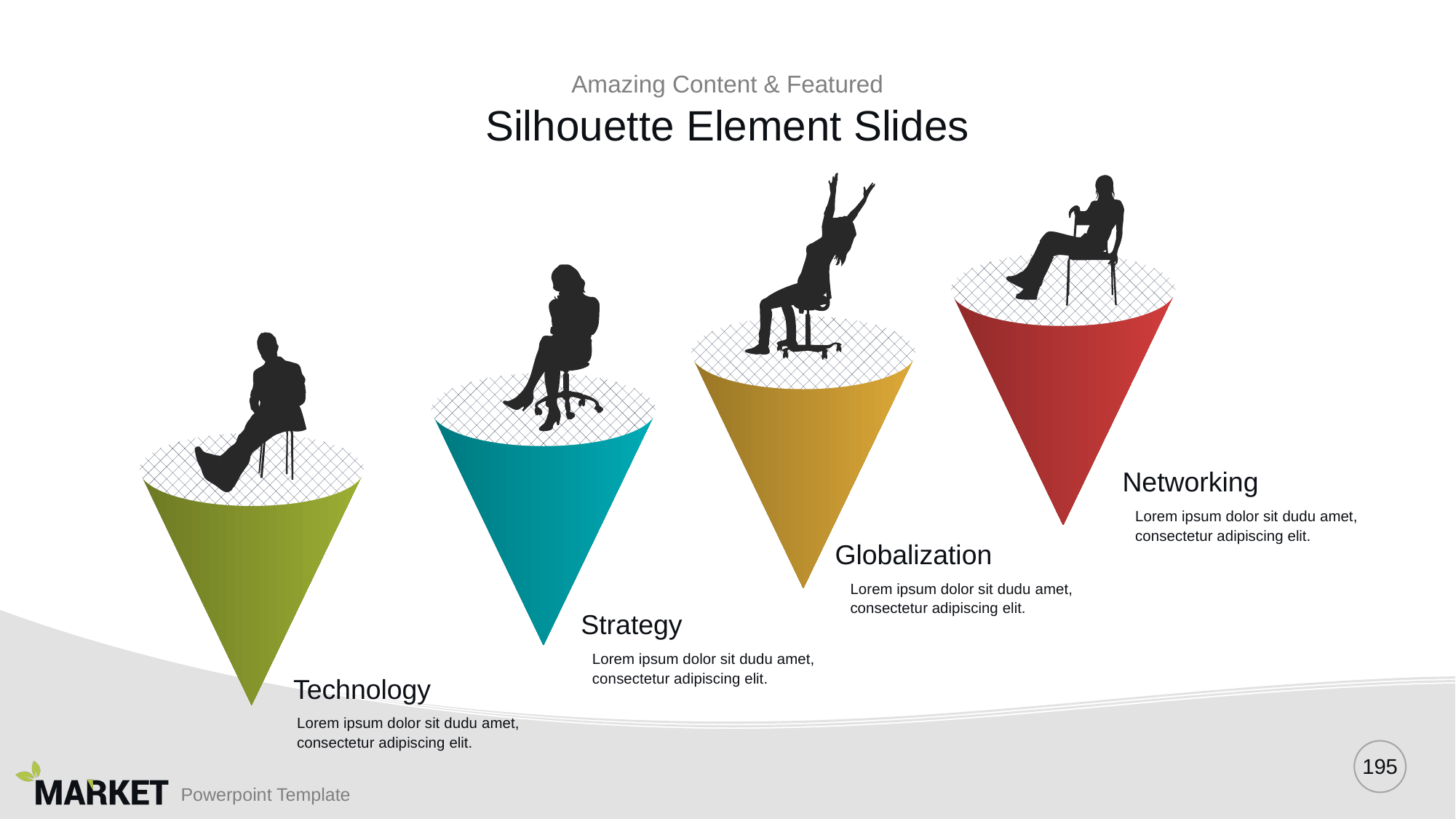

Amazing Content & Featured
# Silhouette Element Slides

Networking
Lorem ipsum dolor sit dudu amet, consectetur adipiscing elit.
Globalization
Lorem ipsum dolor sit dudu amet, consectetur adipiscing elit.
Strategy
Lorem ipsum dolor sit dudu amet, consectetur adipiscing elit.
Technology
Lorem ipsum dolor sit dudu amet, consectetur adipiscing elit.